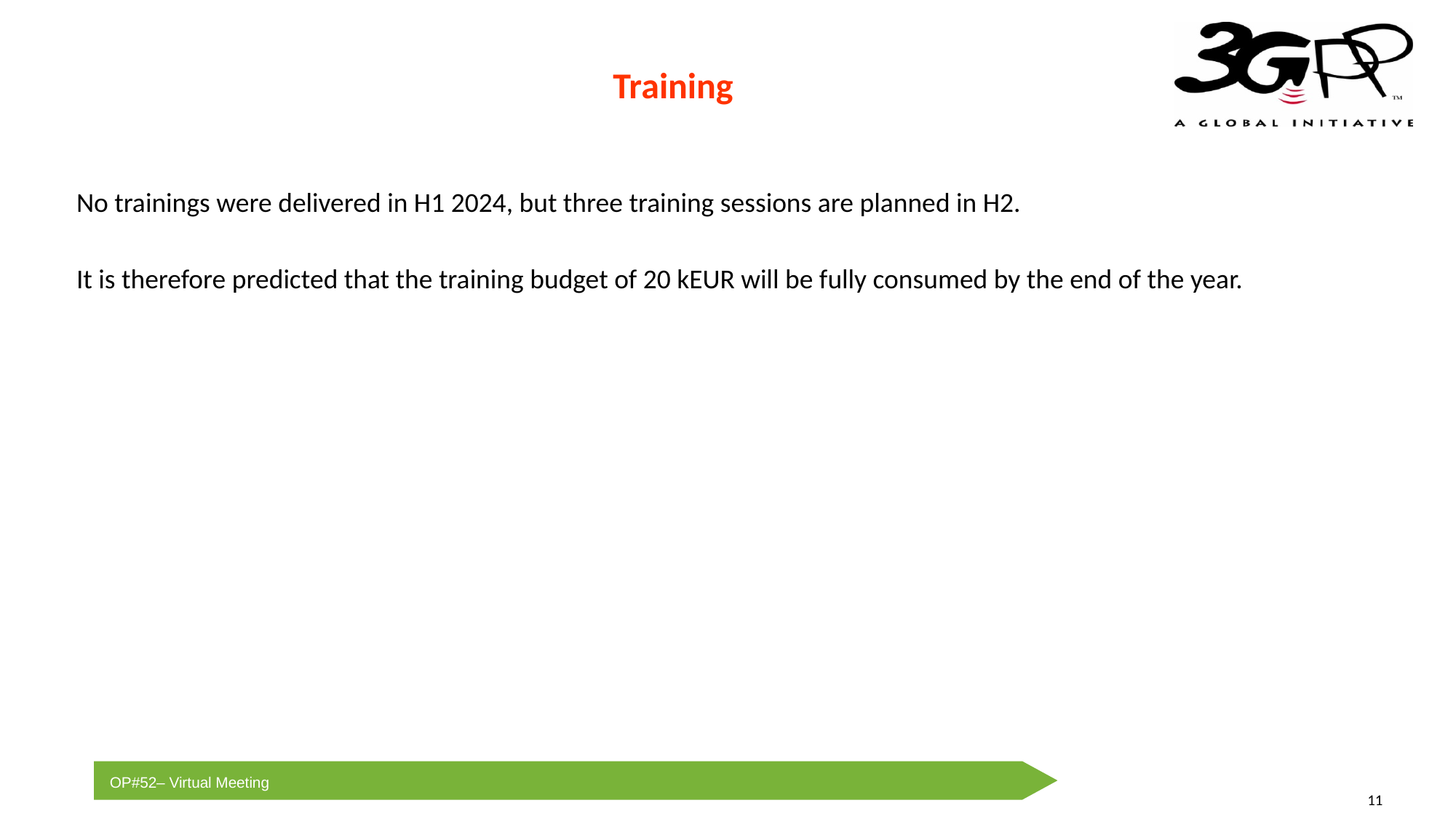

# Training

No trainings were delivered in H1 2024, but three training sessions are planned in H2.

It is therefore predicted that the training budget of 20 kEUR will be fully consumed by the end of the year.